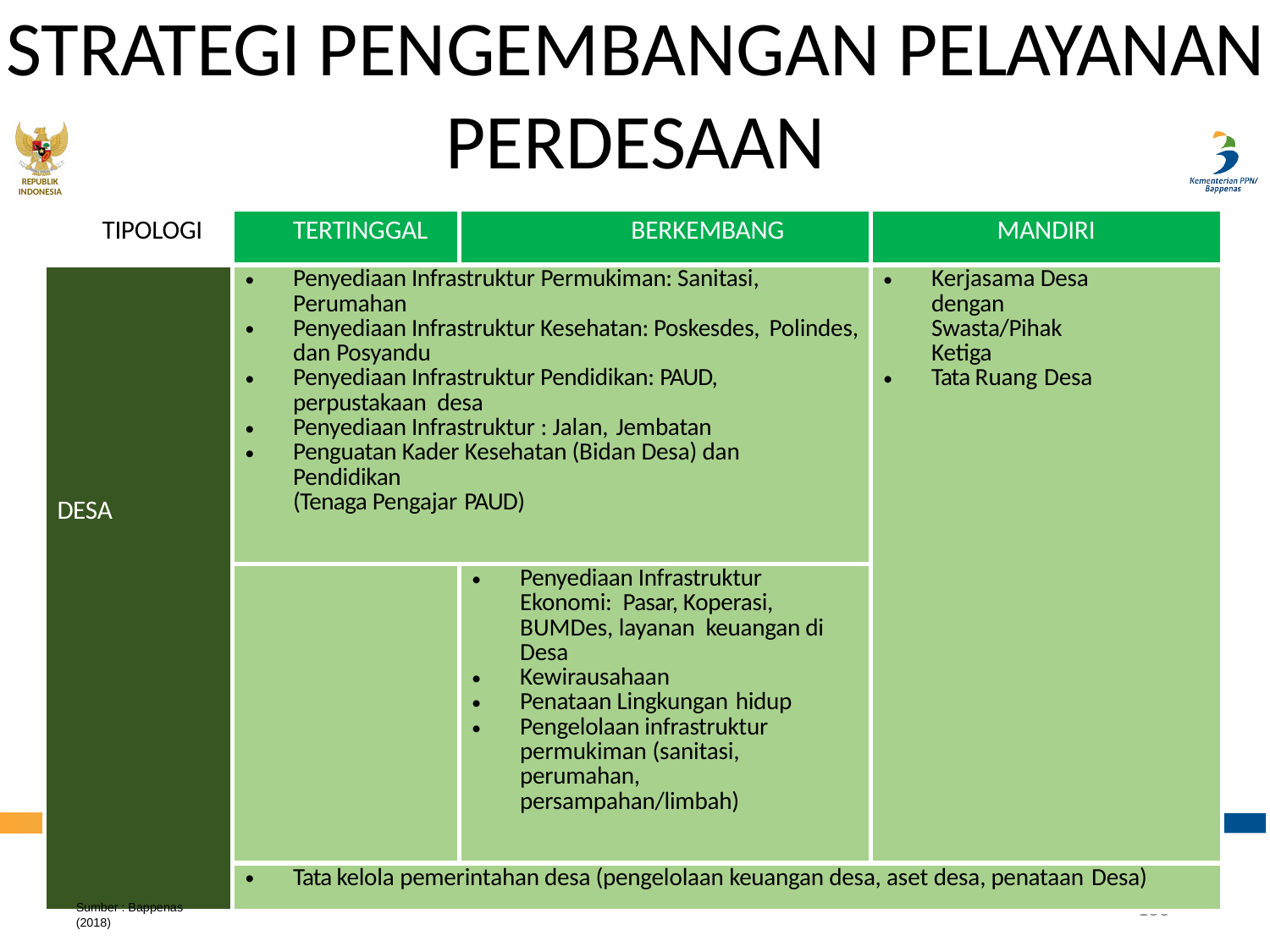

# STRATEGI PENGEMBANGAN PELAYANAN PERDESAAN

REPUBLIK
INDONESIA

| TIPOLOGI | TERTINGGAL | BERKEMBANG | MANDIRI |
| --- | --- | --- | --- |
| DESA | Penyediaan Infrastruktur Permukiman: Sanitasi, Perumahan Penyediaan Infrastruktur Kesehatan: Poskesdes, Polindes, dan Posyandu Penyediaan Infrastruktur Pendidikan: PAUD, perpustakaan desa Penyediaan Infrastruktur : Jalan, Jembatan Penguatan Kader Kesehatan (Bidan Desa) dan Pendidikan (Tenaga Pengajar PAUD) |  | Kerjasama Desa dengan Swasta/Pihak Ketiga Tata Ruang Desa |
|  |  | Penyediaan Infrastruktur Ekonomi: Pasar, Koperasi, BUMDes, layanan keuangan di Desa Kewirausahaan Penataan Lingkungan hidup Pengelolaan infrastruktur permukiman (sanitasi, perumahan, persampahan/limbah) |  |
|  | Tata kelola pemerintahan desa (pengelolaan keuangan desa, aset desa, penataan Desa) |  |  |

100
Sumber : Bappenas (2018)